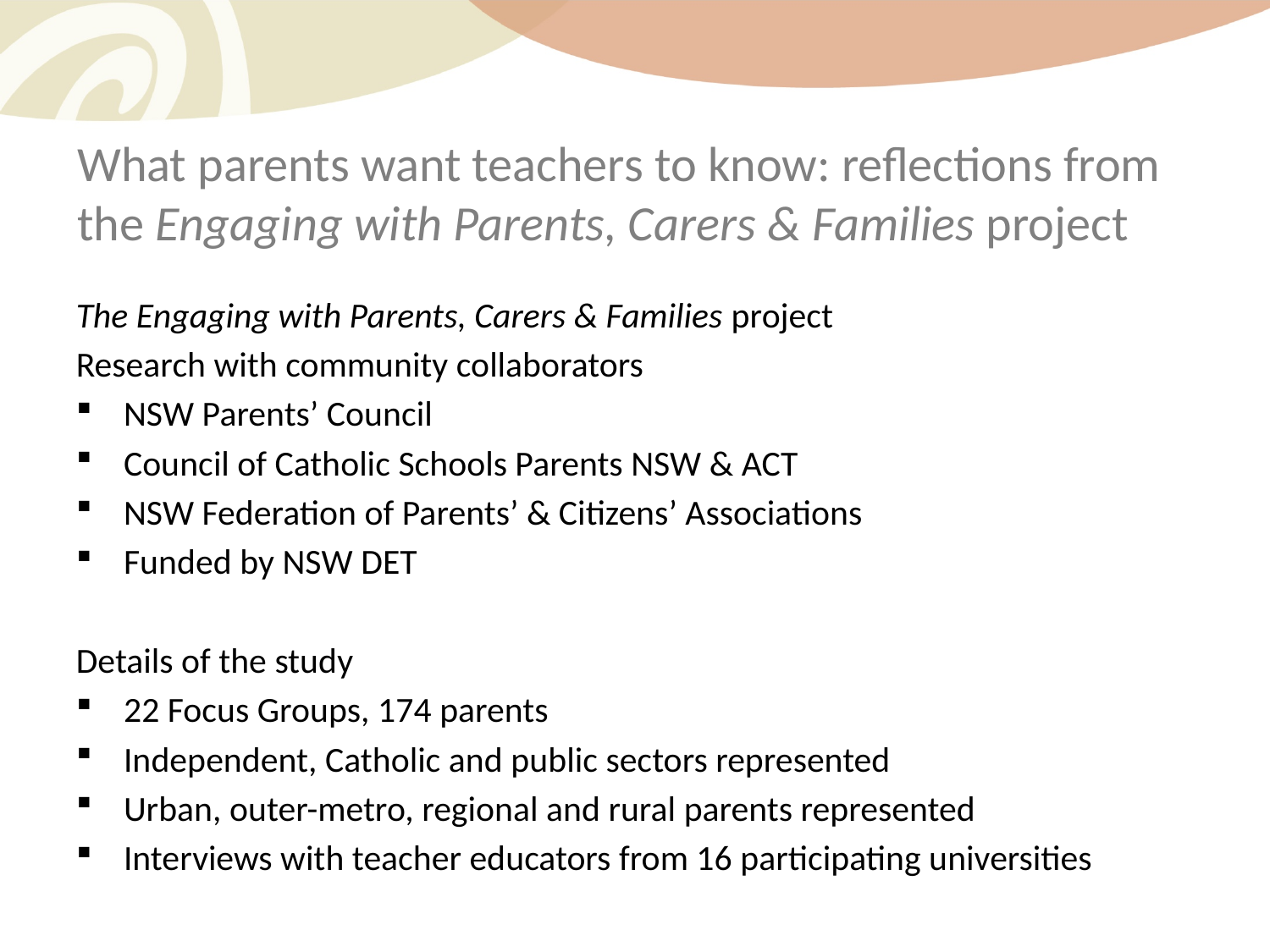

# What parents want teachers to know: reflections from the Engaging with Parents, Carers & Families project
The Engaging with Parents, Carers & Families project
Research with community collaborators
NSW Parents’ Council
Council of Catholic Schools Parents NSW & ACT
NSW Federation of Parents’ & Citizens’ Associations
Funded by NSW DET

Details of the study
22 Focus Groups, 174 parents
Independent, Catholic and public sectors represented
Urban, outer-metro, regional and rural parents represented
Interviews with teacher educators from 16 participating universities